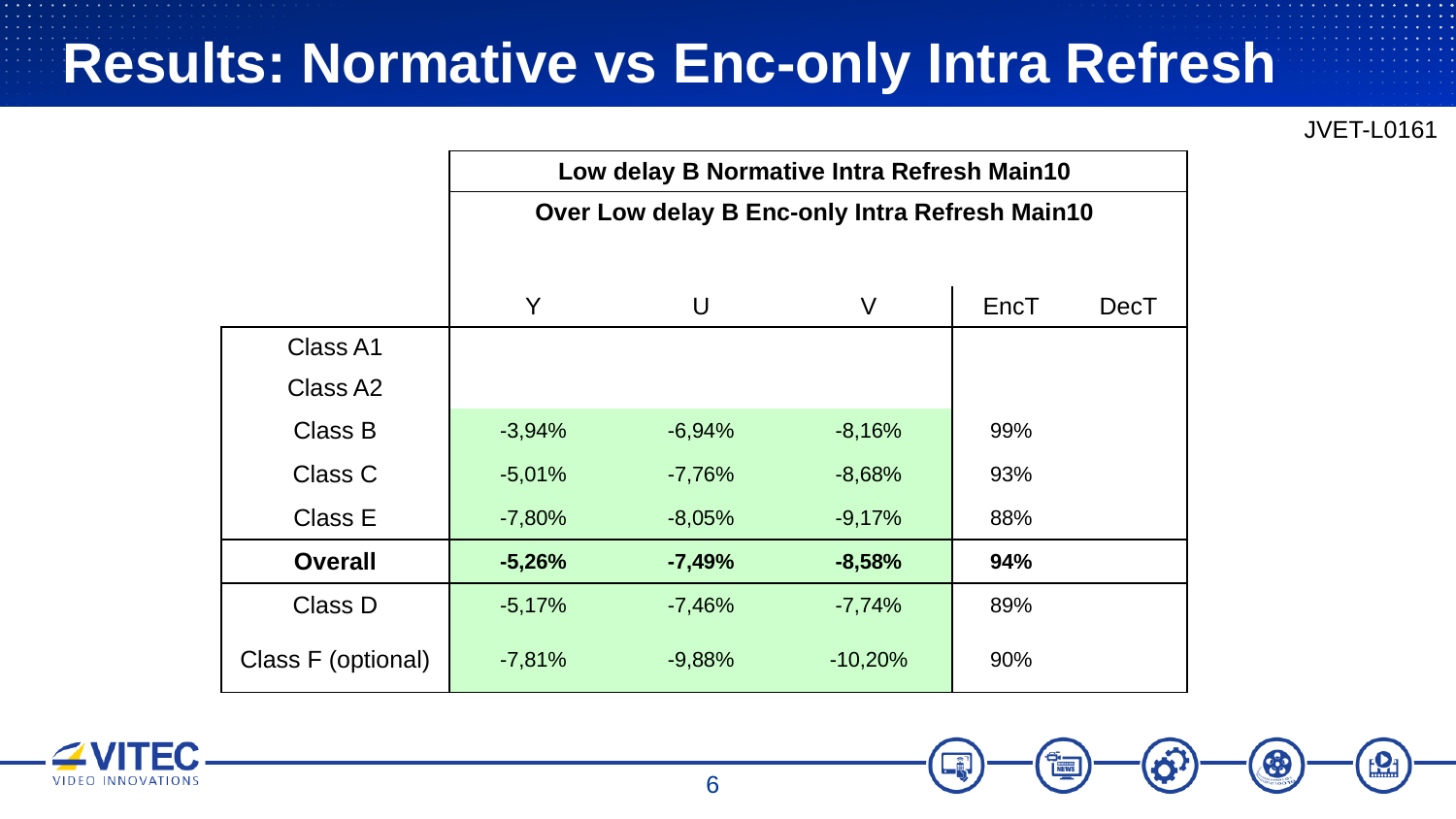

# Results: Normative vs Enc-only Intra Refresh
JVET-L0161

|  | Low delay B Normative Intra Refresh Main10 |  |  |  |  |
| --- | --- | --- | --- | --- | --- |
|  | Over Low delay B Enc-only Intra Refresh Main10 |  |  |  |  |
|  | Y | U | V | EncT | DecT |
| Class A1 |  |  |  |  |  |
| Class A2 |  |  |  |  |  |
| Class B | -3,94% | -6,94% | -8,16% | 99% |  |
| Class C | -5,01% | -7,76% | -8,68% | 93% |  |
| Class E | -7,80% | -8,05% | -9,17% | 88% |  |
| Overall | -5,26% | -7,49% | -8,58% | 94% |  |
| Class D | -5,17% | -7,46% | -7,74% | 89% |  |
| Class F (optional) | -7,81% | -9,88% | -10,20% | 90% |  |
6